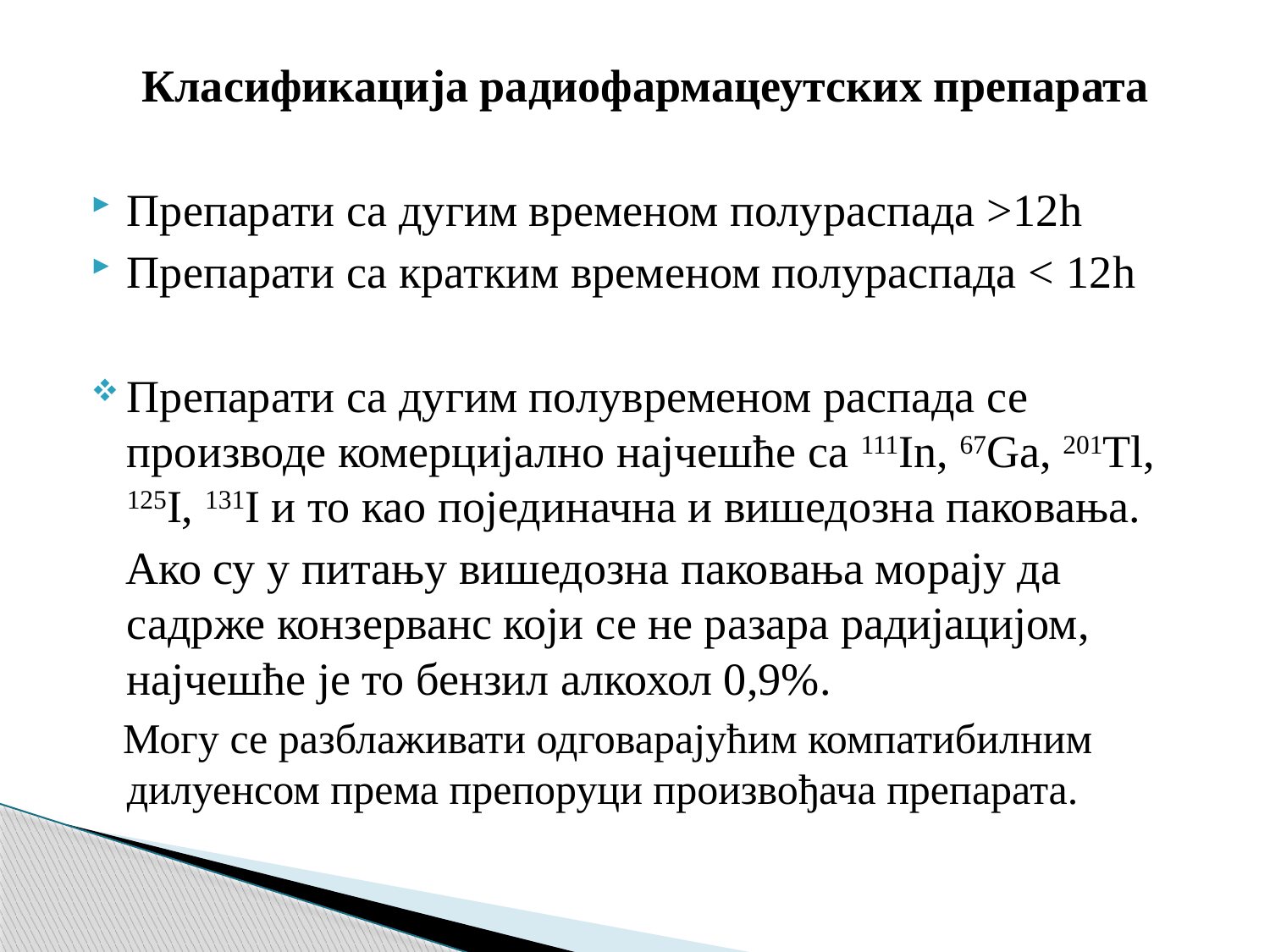

Класификација радиофармацеутских препарата

Препарати са дугим временом полураспада >12h
Препарати са кратким временом полураспада < 12h

Препарати са дугим полувременом распада се производе комерцијално најчешће са 111In, 67Ga, 201Tl, 125I, 131I и то као појединачна и вишедозна паковања.
   Ако су у питању вишедозна паковања морају да садрже конзерванс који се не разара радијацијом, најчешће је то бензил алкохол 0,9%.
   Могу се разблаживати одговарајућим компатибилним  дилуенсом према препоруци произвођача препарата.